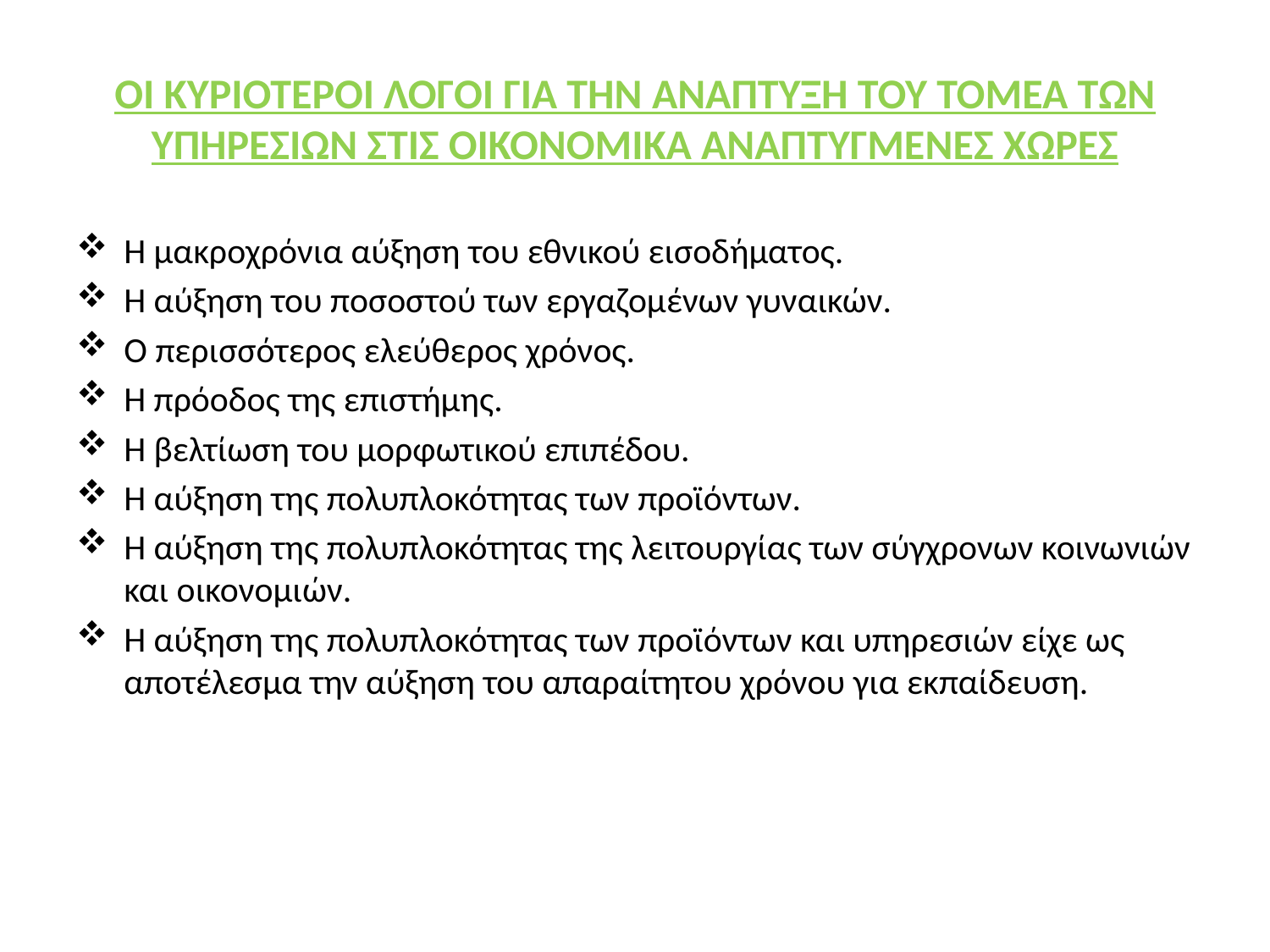

# ΟΙ ΚΥΡΙΟΤΕΡΟΙ ΛΟΓΟΙ ΓΙΑ ΤΗΝ ΑΝΑΠΤΥΞΗ ΤΟΥ ΤΟΜΕΑ ΤΩΝ ΥΠΗΡΕΣΙΩΝ ΣΤΙΣ ΟΙΚΟΝΟΜΙΚΑ ΑΝΑΠΤΥΓΜΕΝΕΣ ΧΩΡΕΣ
Η μακροχρόνια αύξηση του εθνικού εισοδήματος.
Η αύξηση του ποσοστού των εργαζομένων γυναικών.
Ο περισσότερος ελεύθερος χρόνος.
Η πρόοδος της επιστήμης.
Η βελτίωση του μορφωτικού επιπέδου.
Η αύξηση της πολυπλοκότητας των προϊόντων.
Η αύξηση της πολυπλοκότητας της λειτουργίας των σύγχρονων κοινωνιών και οικονομιών.
Η αύξηση της πολυπλοκότητας των προϊόντων και υπηρεσιών είχε ως αποτέλεσμα την αύξηση του απαραίτητου χρόνου για εκπαίδευση.